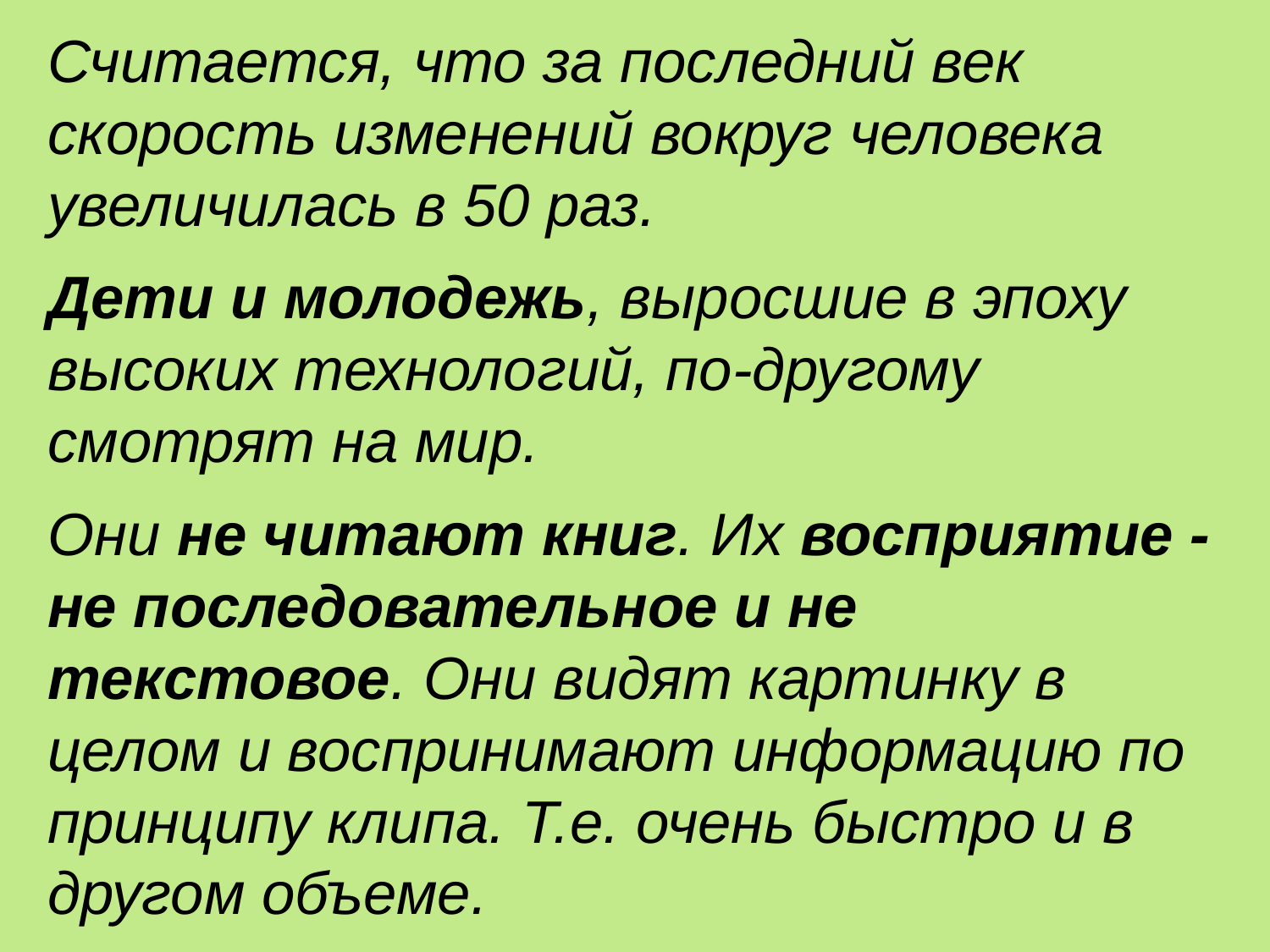

Считается, что за последний век скорость изменений вокруг человека увеличилась в 50 раз.
Дети и молодежь, выросшие в эпоху высоких технологий, по-другому смотрят на мир.
Они не читают книг. Их восприятие - не последовательное и не текстовое. Они видят картинку в целом и воспринимают информацию по принципу клипа. Т.е. очень быстро и в другом объеме.